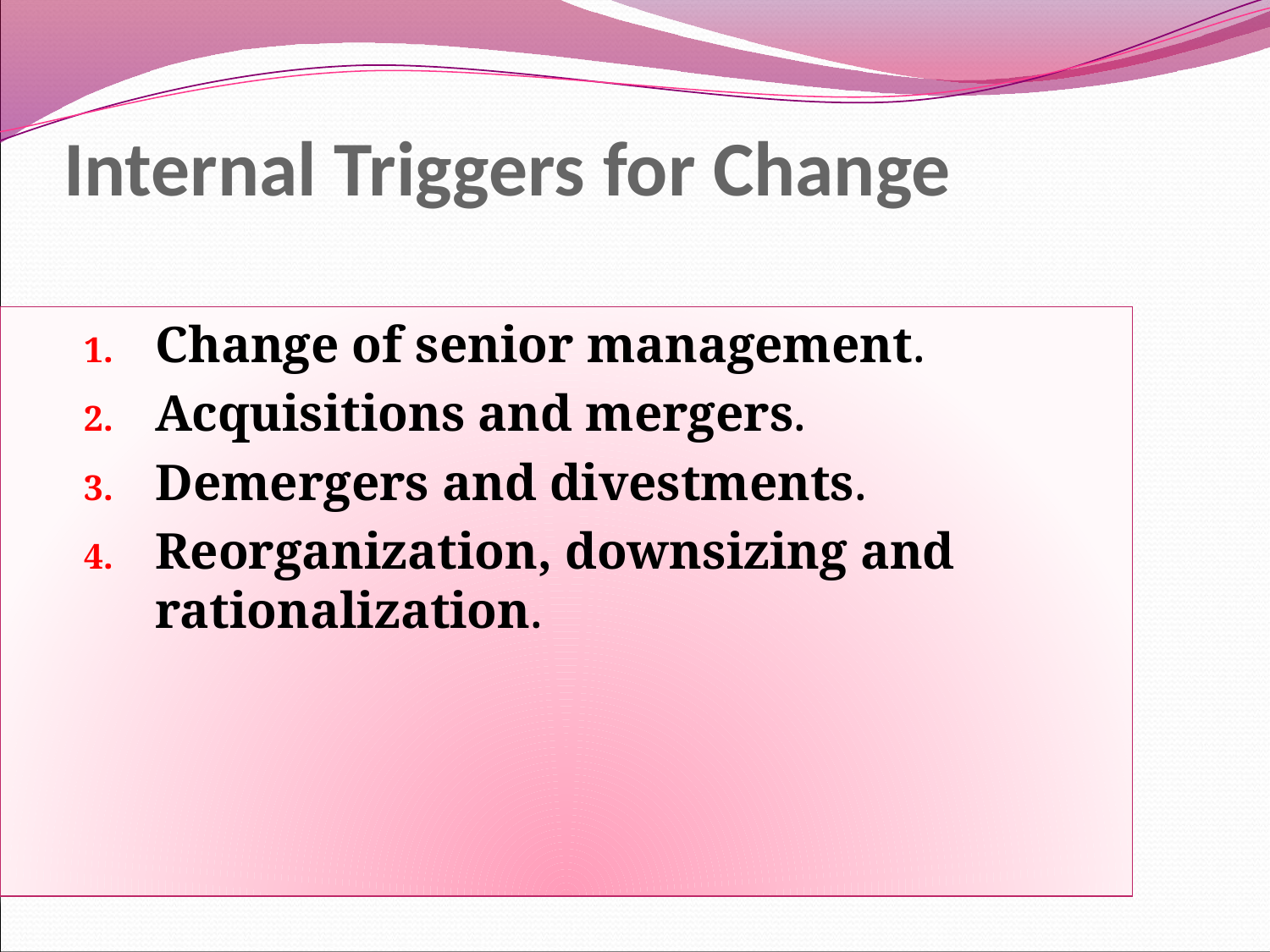

# Internal Triggers for Change
Change of senior management.
Acquisitions and mergers.
Demergers and divestments.
Reorganization, downsizing and rationalization.